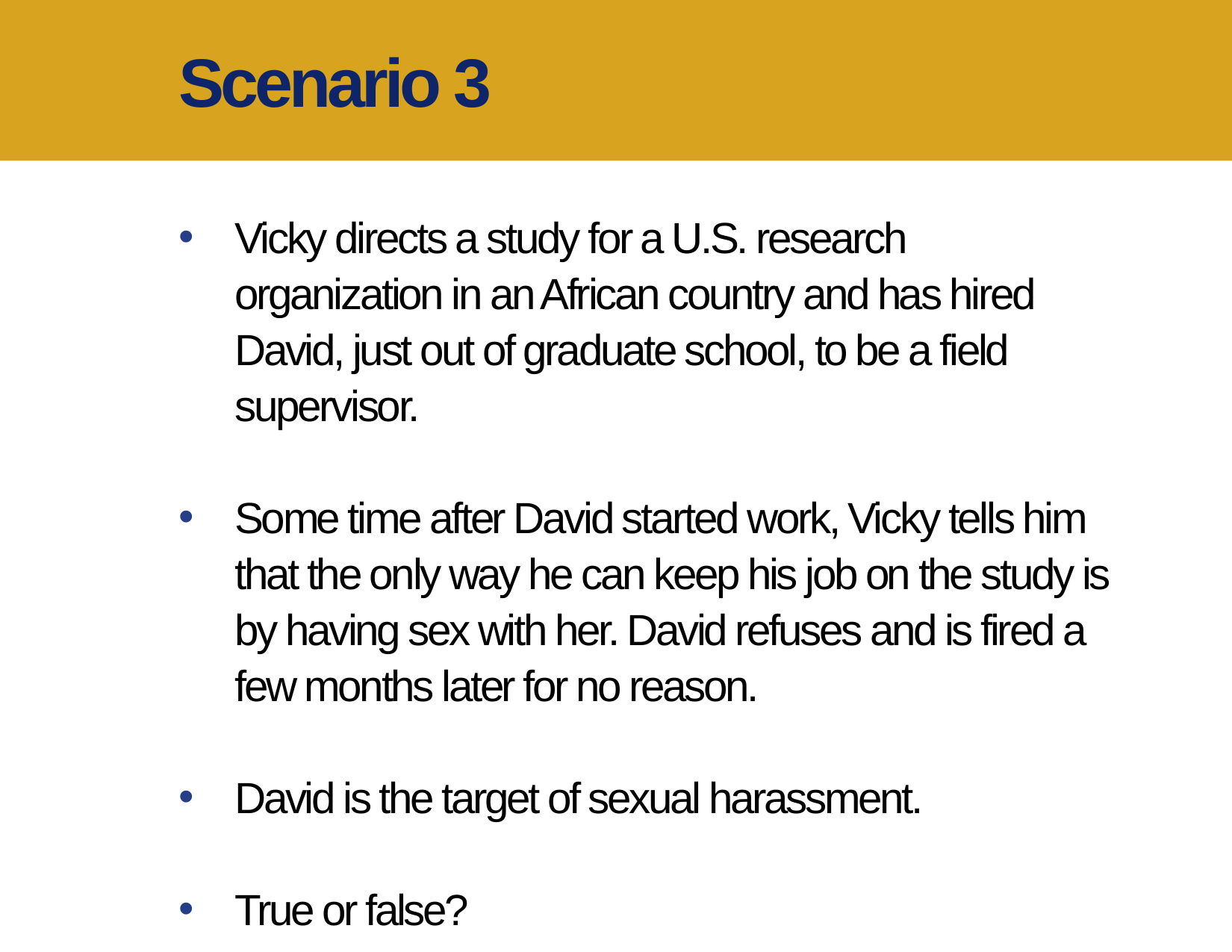

Scenario 3
Vicky directs a study for a U.S. research organization in an African country and has hired David, just out of graduate school, to be a field supervisor.

Some time after David started work, Vicky tells him that the only way he can keep his job on the study is by having sex with her. David refuses and is fired a few months later for no reason.

David is the target of sexual harassment.

True or false?
Author Name and Degree Here
MEASURE Evaluation
Your organization here

DATE FOR PRESENTATION IF NECESSARY
NAME OF MEETING